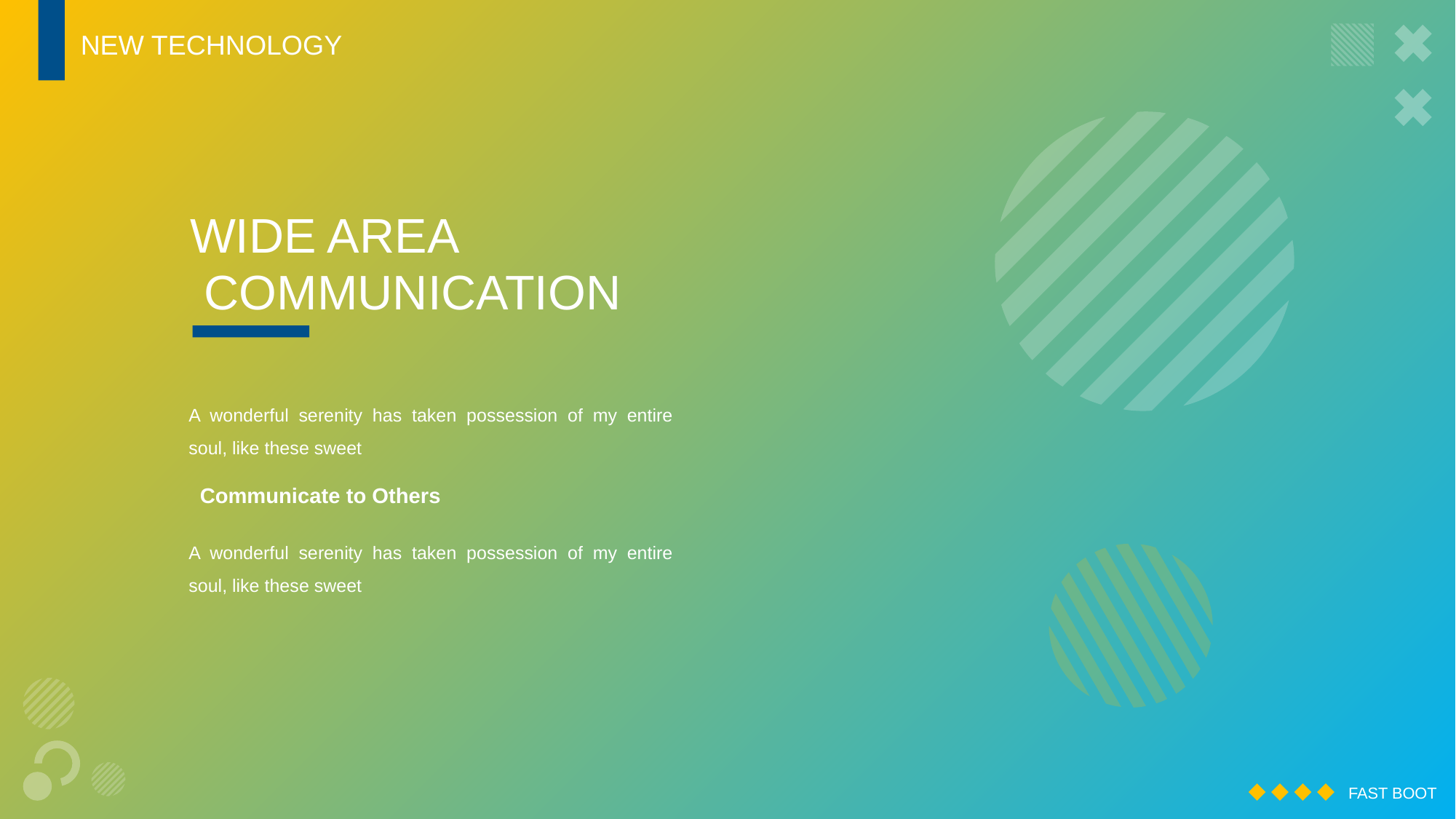

NEW TECHNOLOGY

WIDE AREA
COMMUNICATION

A wonderful serenity has taken possession of my entire soul, like these sweet
Communicate to Others
A wonderful serenity has taken possession of my entire soul, like these sweet

FAST BOOT